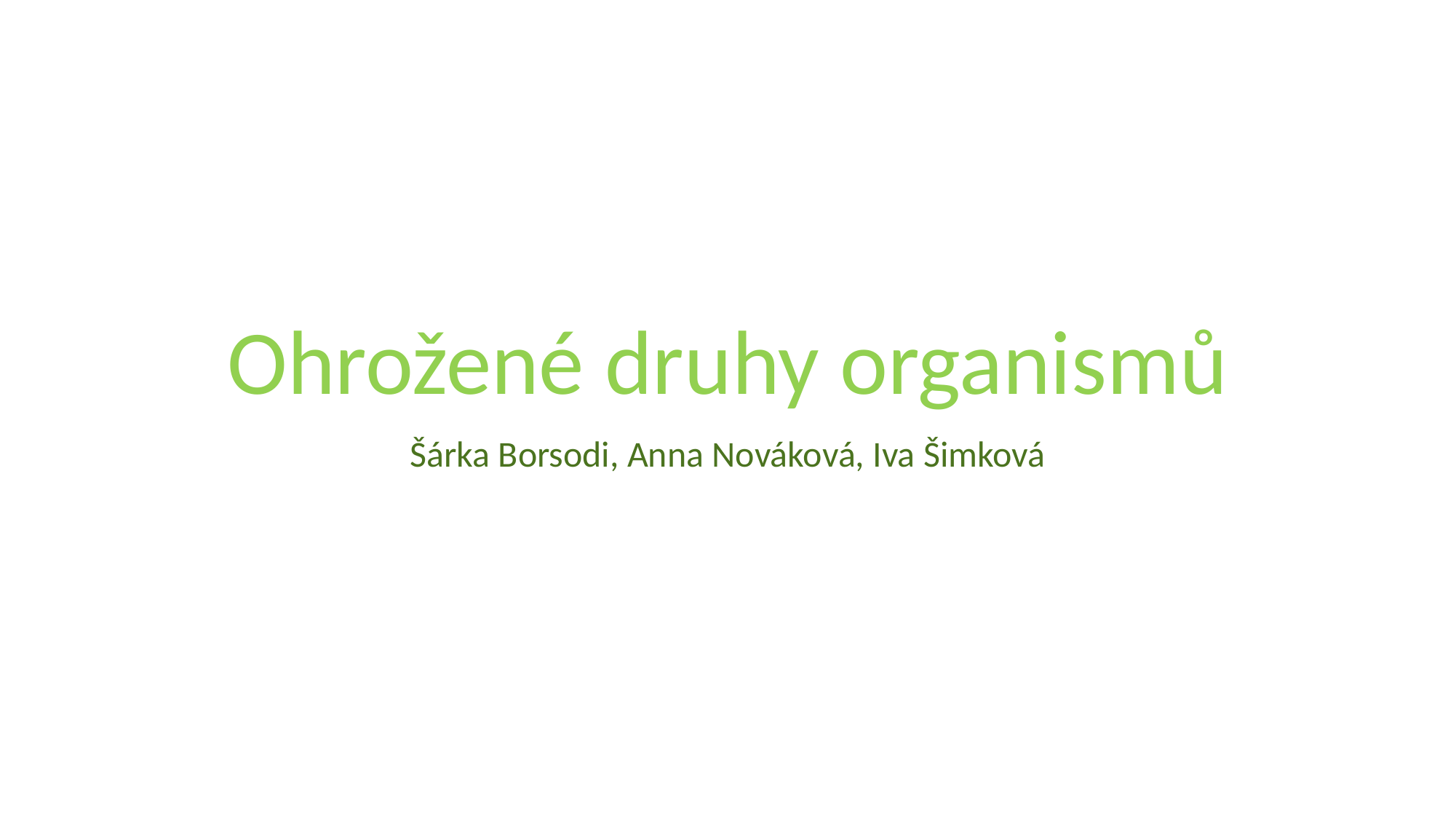

# Ohrožené druhy organismů
Šárka Borsodi, Anna Nováková, Iva Šimková